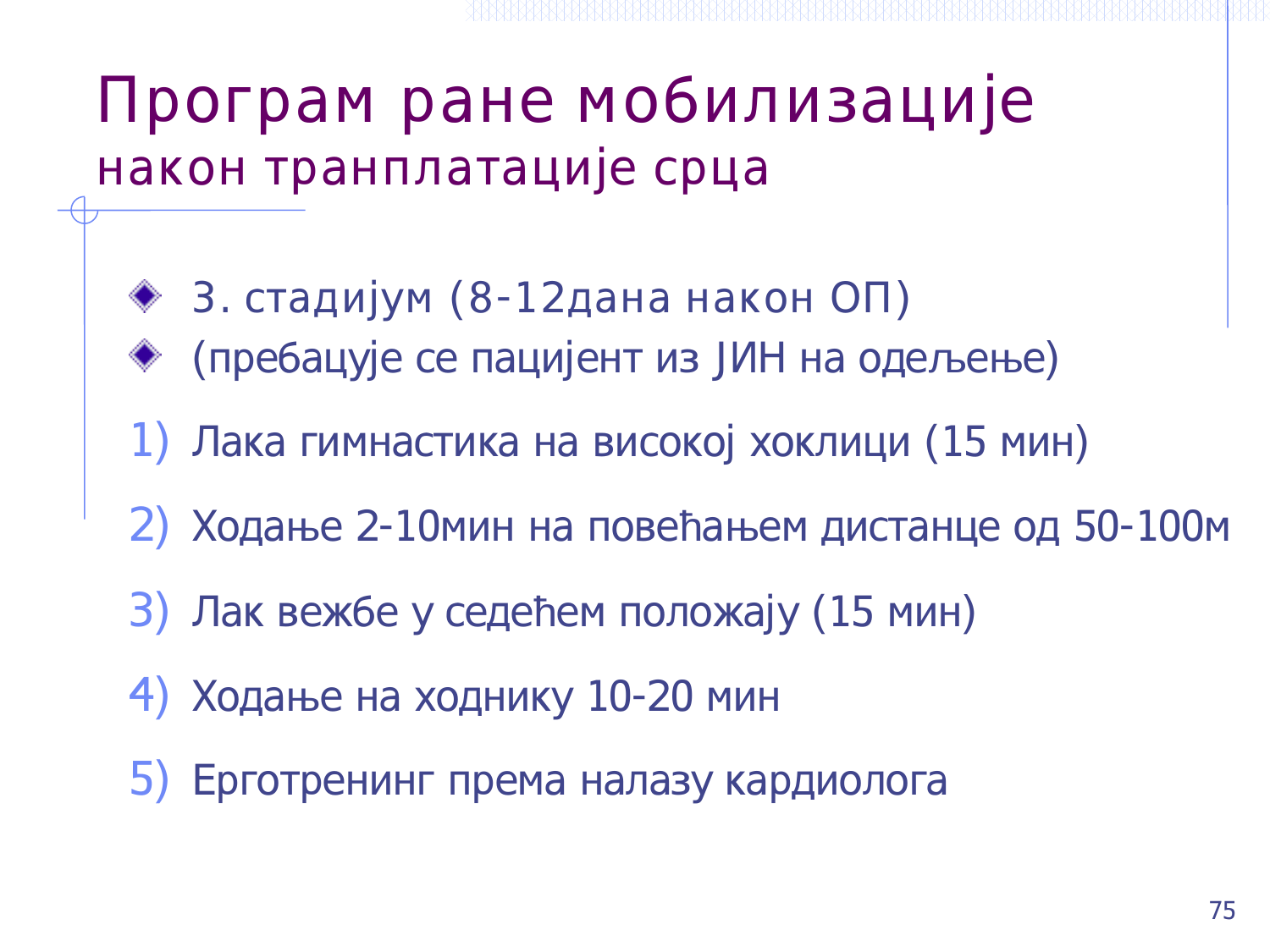

# Програм ране мобилизације након транплатације срца
3. стадијум (8-12дана након ОП)
(пребацује се пацијент из ЈИН на одељење)
Лака гимнастика на високој хоклици (15 мин)
Ходање 2-10мин на повећањем дистанце од 50-100м
Лак вежбе у седећем положају (15 мин)
Ходање на ходнику 10-20 мин
Ерготренинг према налазу кардиолога
75